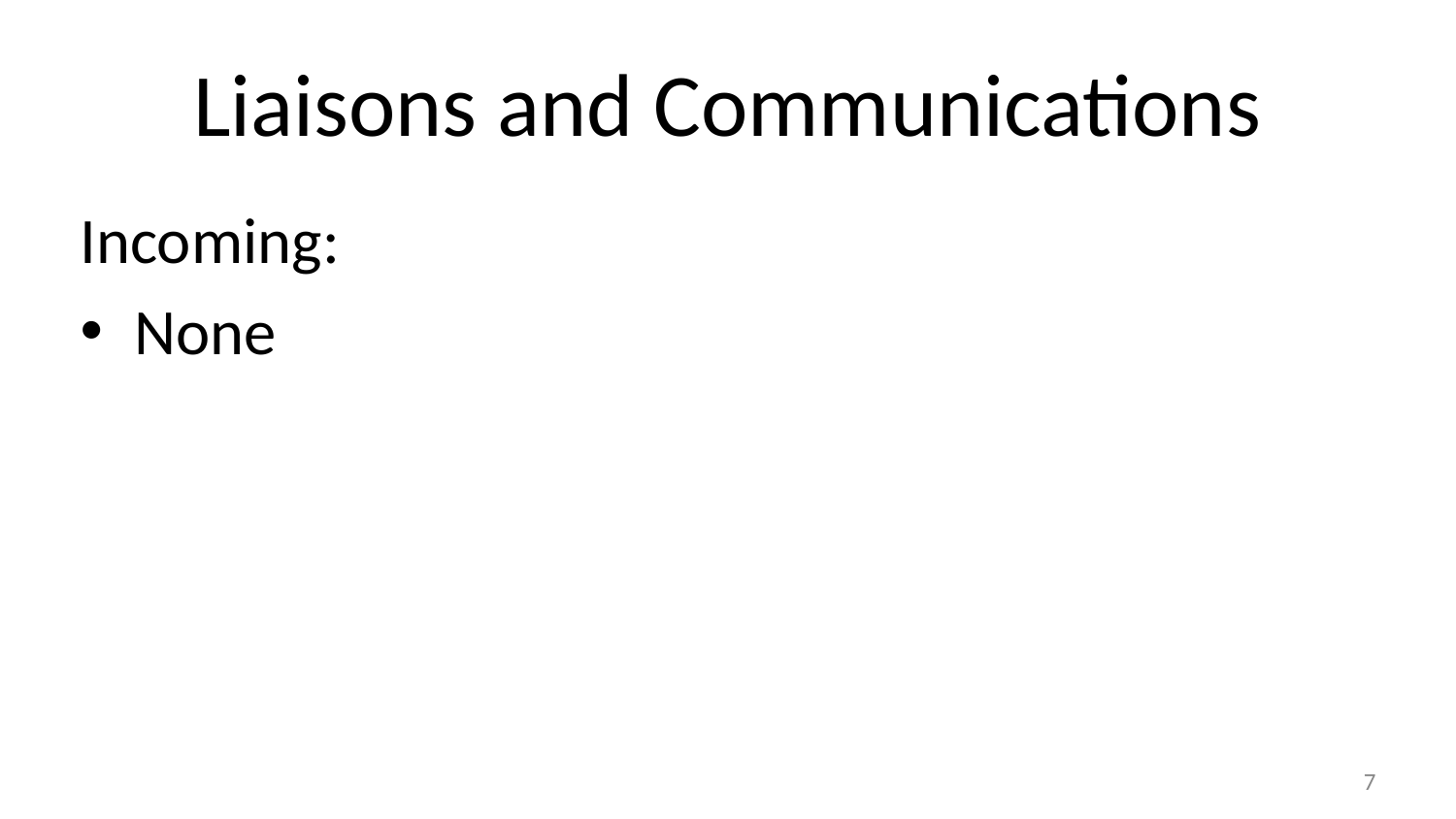

# Liaisons and Communications
Incoming:
None

7